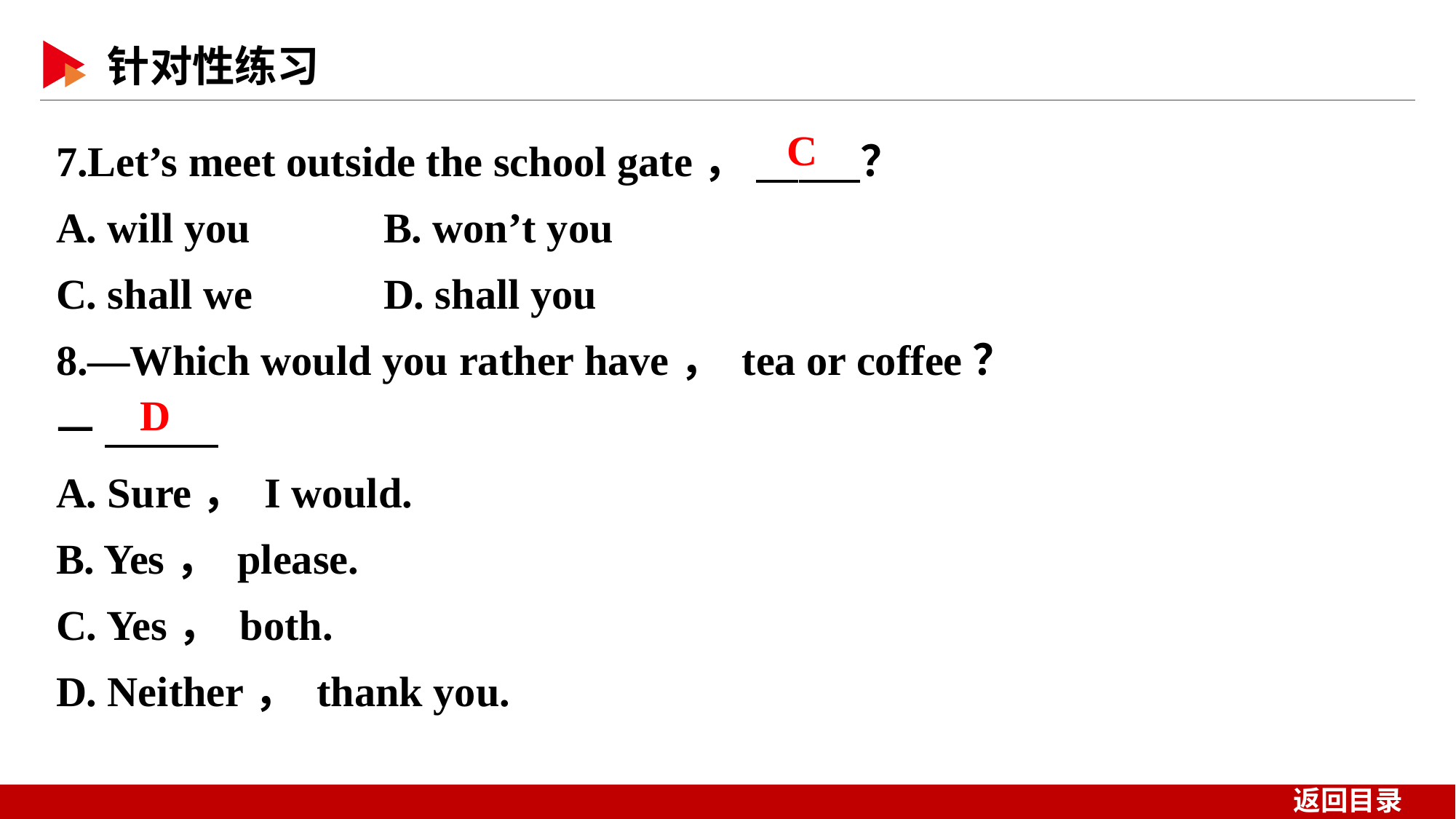

7.Let’s meet outside the school gate， 　  　？
A. will you           	B. won’t you
C. shall we           	D. shall you
8.—Which would you rather have， tea or coffee？
—
A. Sure， I would.
B. Yes， please.
C. Yes， both.
D. Neither， thank you.
C
D